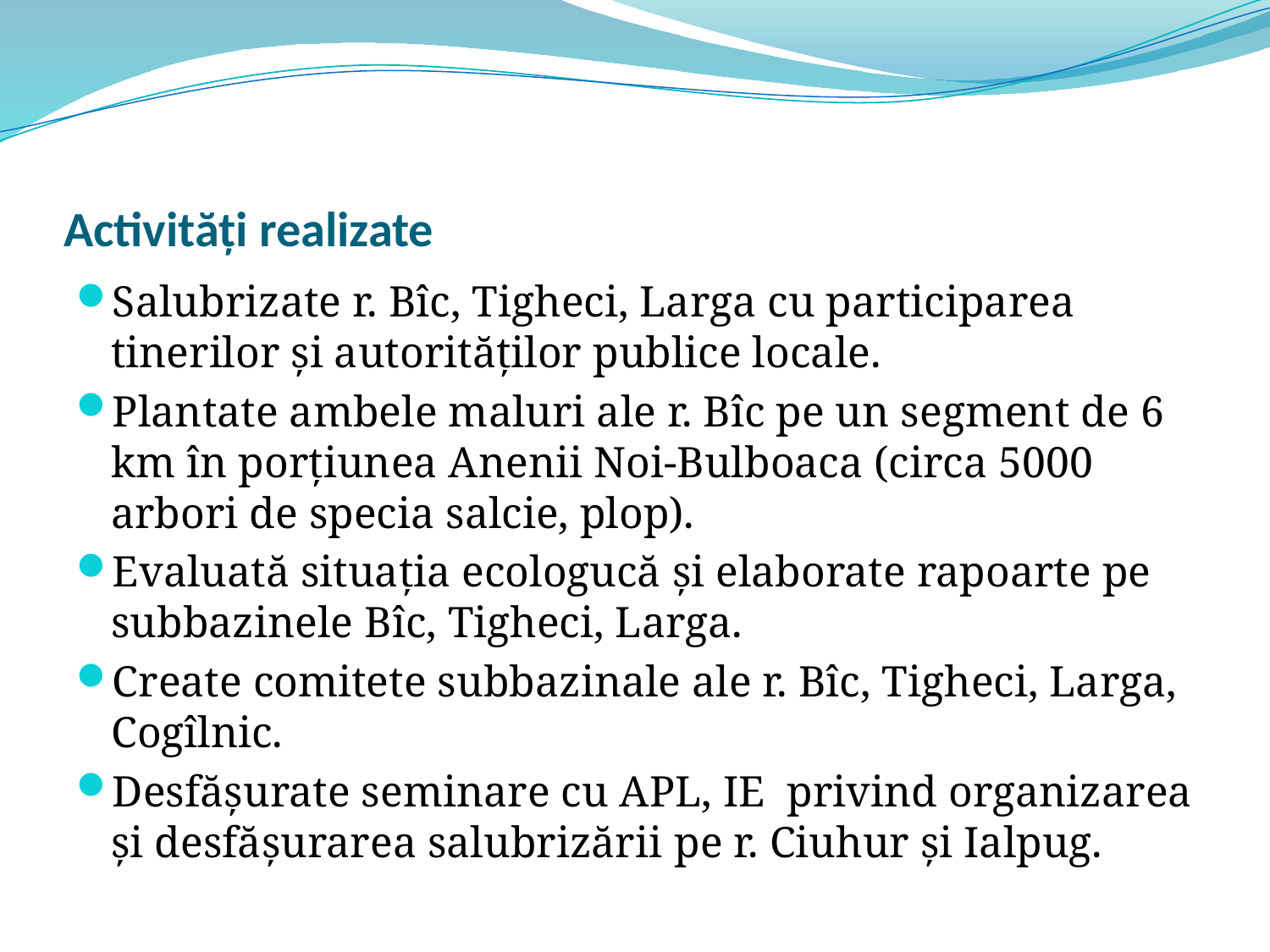

# Activități realizate
Salubrizate r. Bîc, Tigheci, Larga cu participarea tinerilor și autorităților publice locale.
Plantate ambele maluri ale r. Bîc pe un segment de 6 km în porțiunea Anenii Noi-Bulboaca (circa 5000 arbori de specia salcie, plop).
Evaluată situația ecologucă și elaborate rapoarte pe subbazinele Bîc, Tigheci, Larga.
Create comitete subbazinale ale r. Bîc, Tigheci, Larga, Cogîlnic.
Desfășurate seminare cu APL, IE  privind organizarea și desfășurarea salubrizării pe r. Ciuhur și Ialpug.